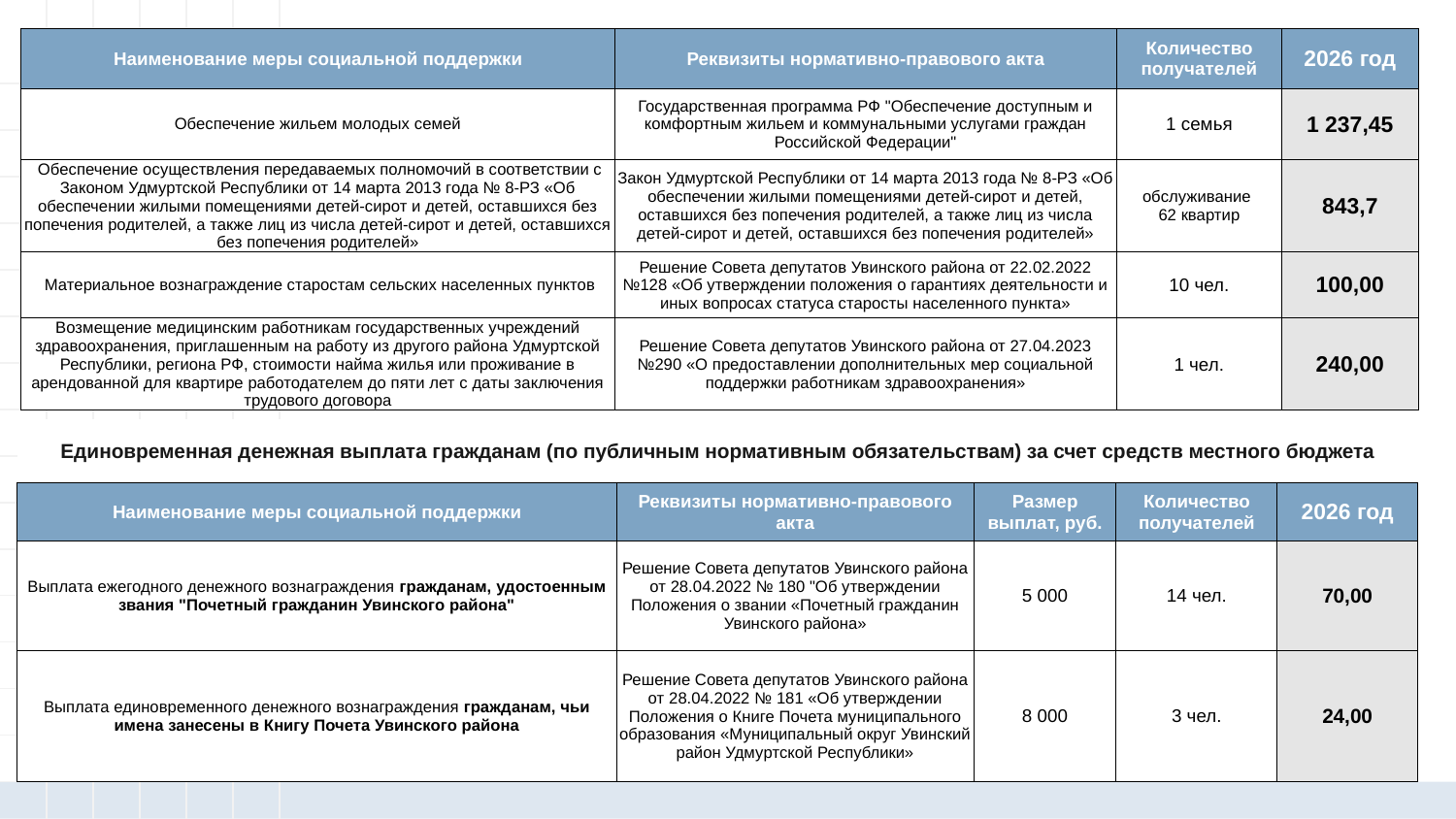

| Наименование меры социальной поддержки | Реквизиты нормативно-правового акта | Количество получателей | 2026 год |
| --- | --- | --- | --- |
| Обеспечение жильем молодых семей | Государственная программа РФ "Обеспечение доступным и комфортным жильем и коммунальными услугами граждан Российской Федерации" | 1 семья | 1 237,45 |
| Обеспечение осуществления передаваемых полномочий в соответствии с Законом Удмуртской Республики от 14 марта 2013 года № 8-РЗ «Об обеспечении жилыми помещениями детей-сирот и детей, оставшихся без попечения родителей, а также лиц из числа детей-сирот и детей, оставшихся без попечения родителей» | Закон Удмуртской Республики от 14 марта 2013 года № 8-РЗ «Об обеспечении жилыми помещениями детей-сирот и детей, оставшихся без попечения родителей, а также лиц из числа детей-сирот и детей, оставшихся без попечения родителей» | обслуживание 62 квартир | 843,7 |
| Материальное вознаграждение старостам сельских населенных пунктов | Решение Совета депутатов Увинского района от 22.02.2022 №128 «Об утверждении положения о гарантиях деятельности и иных вопросах статуса старосты населенного пункта» | 10 чел. | 100,00 |
| Возмещение медицинским работникам государственных учреждений здравоохранения, приглашенным на работу из другого района Удмуртской Республики, региона РФ, стоимости найма жилья или проживание в арендованной для квартире работодателем до пяти лет с даты заключения трудового договора | Решение Совета депутатов Увинского района от 27.04.2023 №290 «О предоставлении дополнительных мер социальной поддержки работникам здравоохранения» | 1 чел. | 240,00 |
| Единовременная денежная выплата гражданам (по публичным нормативным обязательствам) за счет средств местного бюджета |  |  |  |  |
| --- | --- | --- | --- | --- |
| Наименование меры социальной поддержки | Реквизиты нормативно-правового акта | Размер выплат, руб. | Количество получателей | 2026 год |
| Выплата ежегодного денежного вознаграждения гражданам, удостоенным звания "Почетный гражданин Увинского района" | Решение Совета депутатов Увинского района от 28.04.2022 № 180 "Об утверждении Положения о звании «Почетный гражданин Увинского района» | 5 000 | 14 чел. | 70,00 |
| Выплата единовременного денежного вознаграждения гражданам, чьи имена занесены в Книгу Почета Увинского района | Решение Совета депутатов Увинского района от 28.04.2022 № 181 «Об утверждении Положения о Книге Почета муниципального образования «Муниципальный округ Увинский район Удмуртской Республики» | 8 000 | 3 чел. | 24,00 |